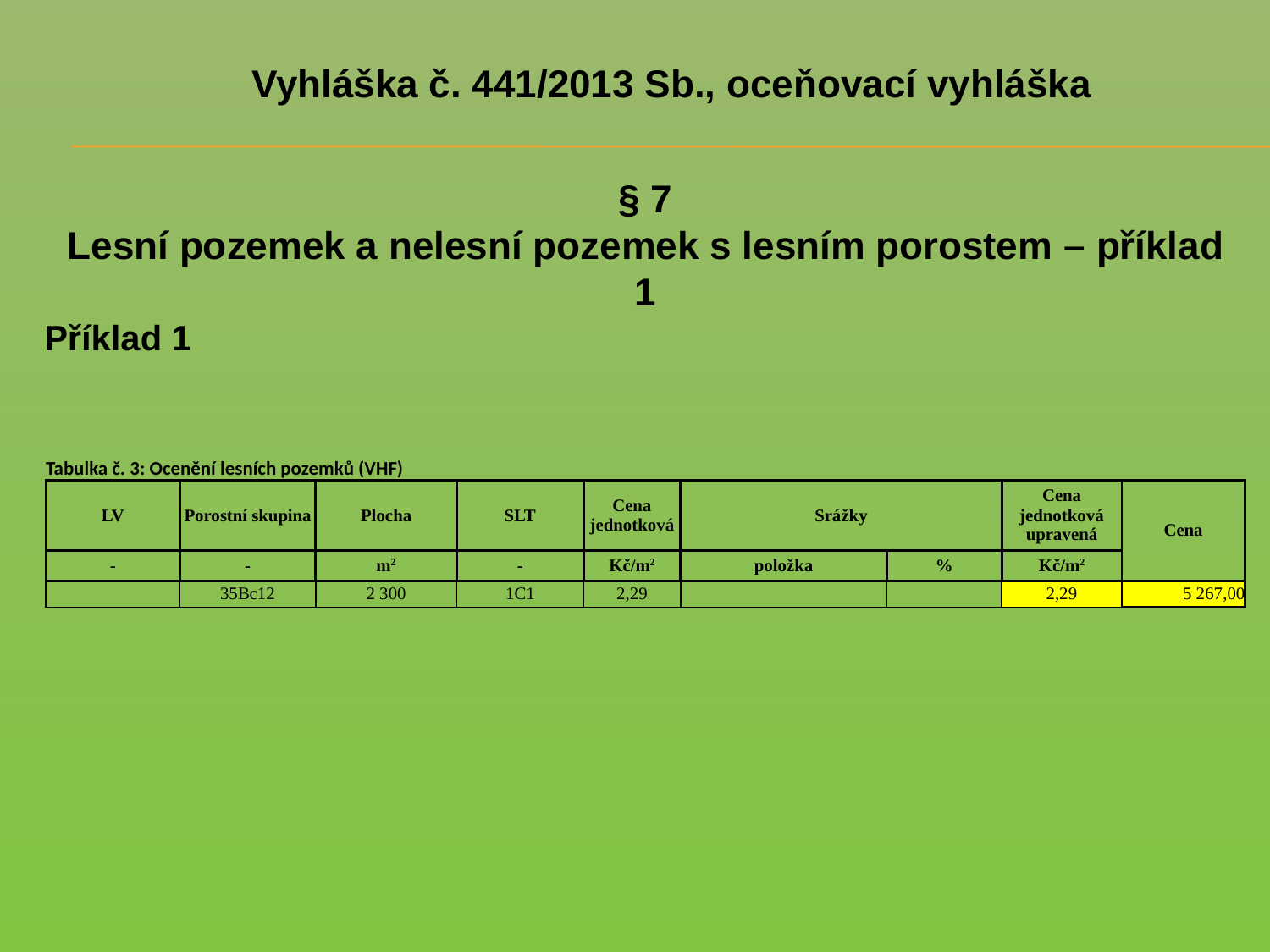

# Vyhláška č. 441/2013 Sb., oceňovací vyhláška
§ 7
Lesní pozemek a nelesní pozemek s lesním porostem – příklad 1
Příklad 1

| Tabulka č. 3: Ocenění lesních pozemků (VHF) |  |  |  |  |  |  |  |  |
| --- | --- | --- | --- | --- | --- | --- | --- | --- |
| LV | Porostní skupina | Plocha | SLT | Cena jednotková | Srážky |  | Cena jednotková upravená | Cena |
| - | - | m2 | - | Kč/m2 | položka | % | Kč/m2 |  |
|  | 35Bc12 | 2 300 | 1C1 | 2,29 |  |  | 2,29 | 5 267,00 |